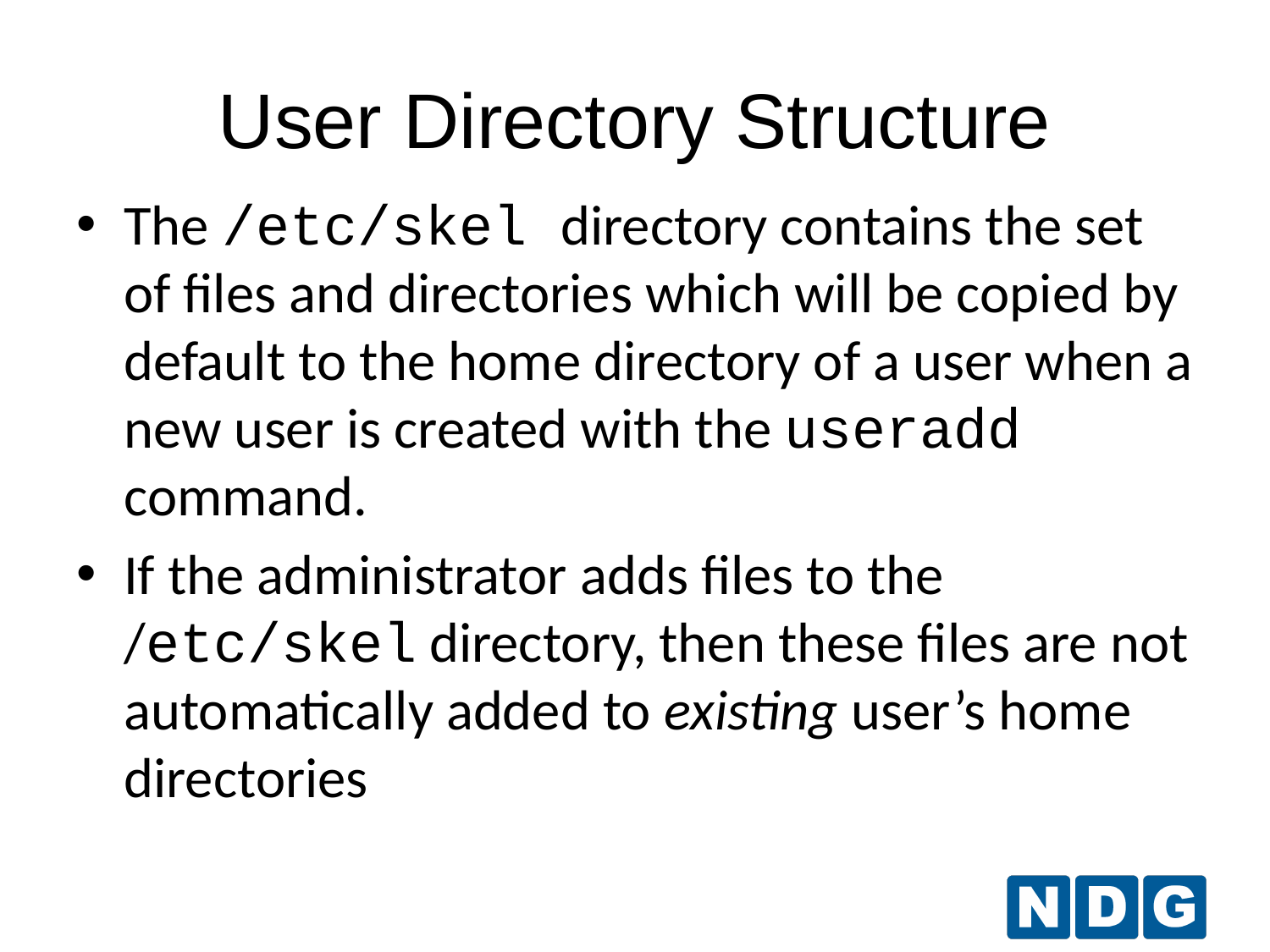

User Directory Structure
The /etc/skel directory contains the set of files and directories which will be copied by default to the home directory of a user when a new user is created with the useradd command.
If the administrator adds files to the /etc/skel directory, then these files are not automatically added to existing user’s home directories